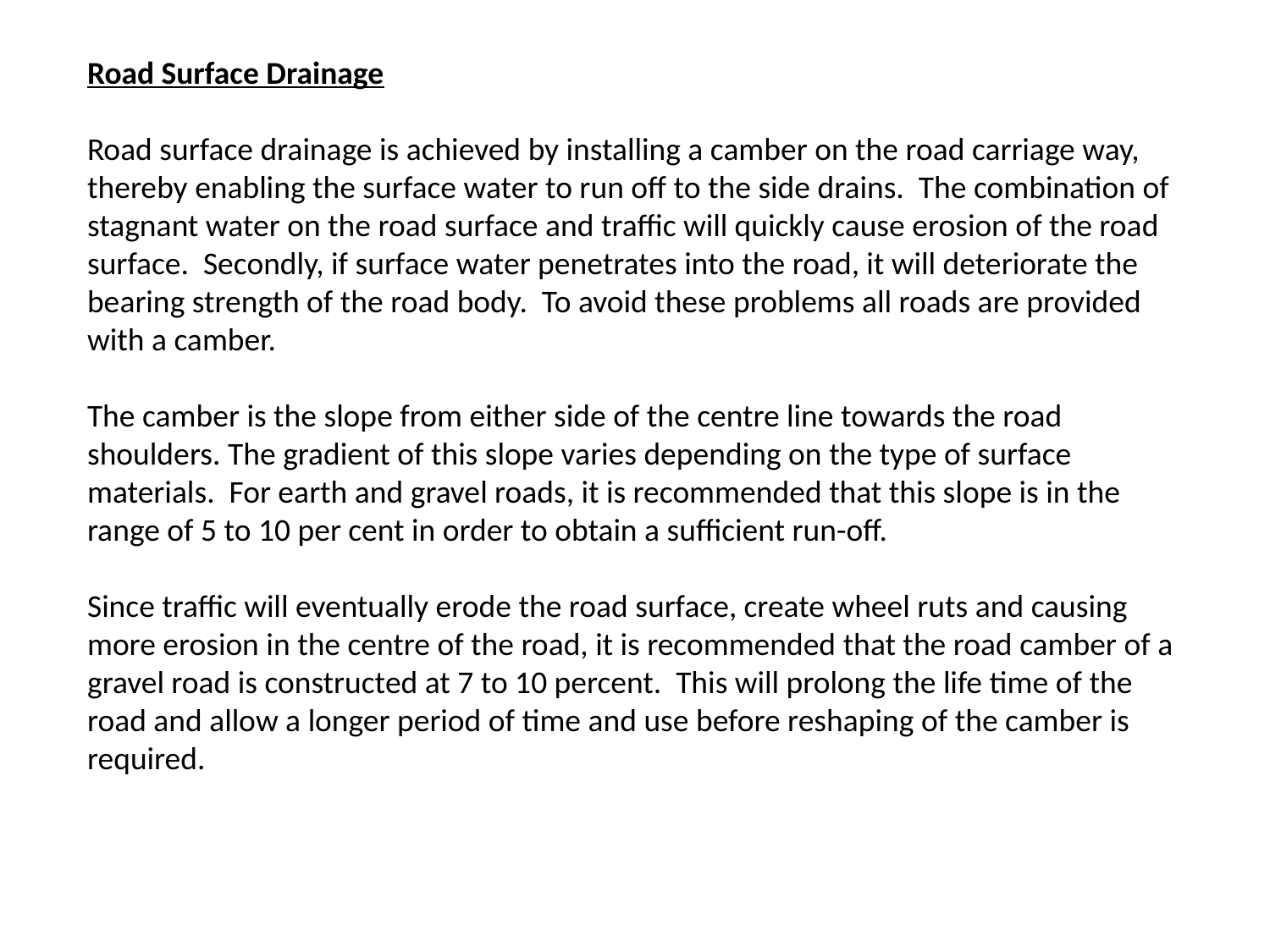

Road Surface Drainage

Road surface drainage is achieved by installing a camber on the road carriage way, thereby enabling the surface water to run off to the side drains.  The combination of stagnant water on the road surface and traffic will quickly cause erosion of the road surface.  Secondly, if surface water penetrates into the road, it will deteriorate the bearing strength of the road body.  To avoid these problems all roads are provided with a camber.

The camber is the slope from either side of the centre line towards the road shoulders. The gradient of this slope varies depending on the type of surface materials.  For earth and gravel roads, it is recommended that this slope is in the range of 5 to 10 per cent in order to obtain a sufficient run-off.

Since traffic will eventually erode the road surface, create wheel ruts and causing more erosion in the centre of the road, it is recommended that the road camber of a gravel road is constructed at 7 to 10 percent.  This will prolong the life time of the road and allow a longer period of time and use before reshaping of the camber is required.